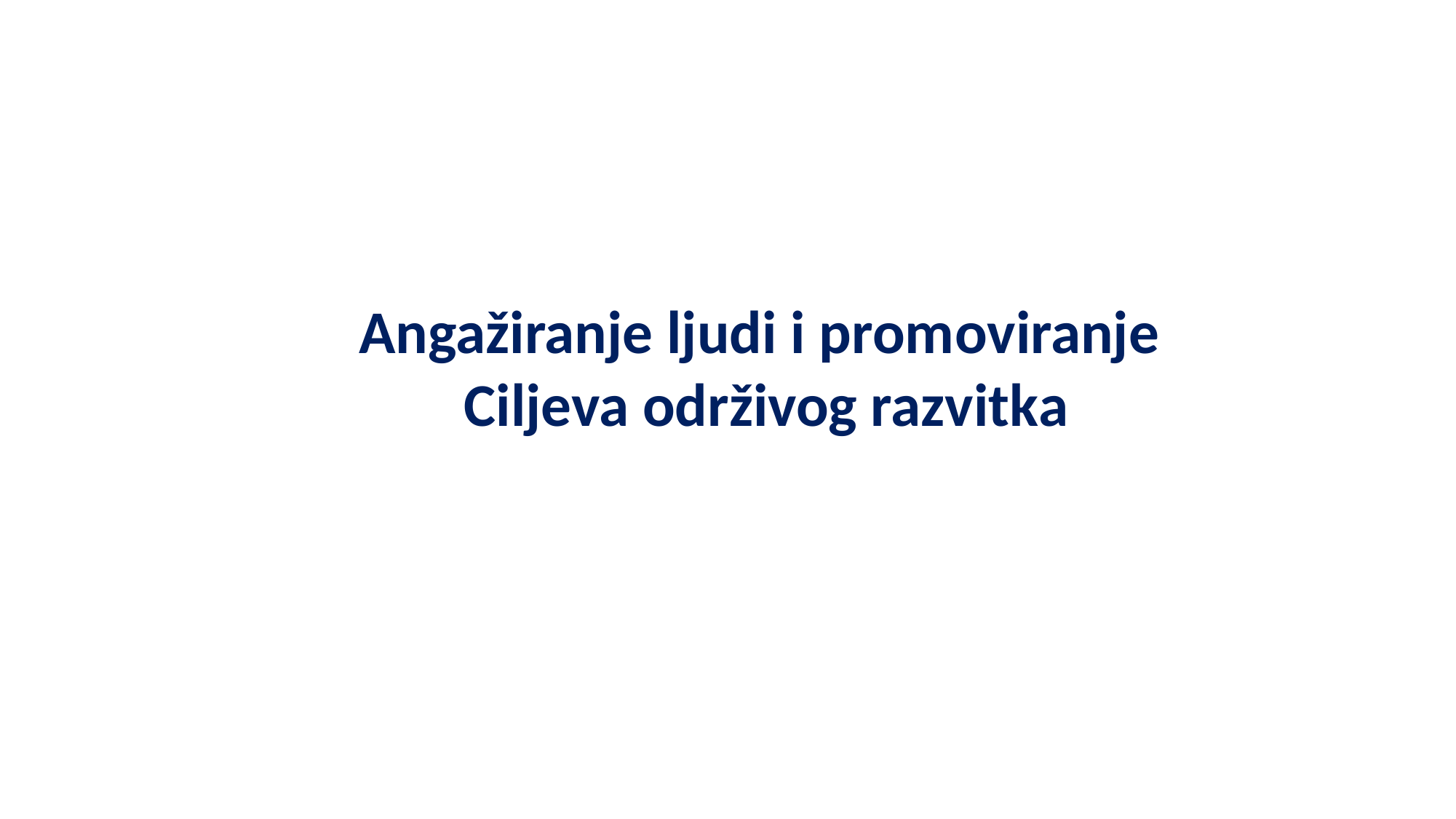

Angažiranje ljudi i promoviranje
Ciljeva održivog razvitka